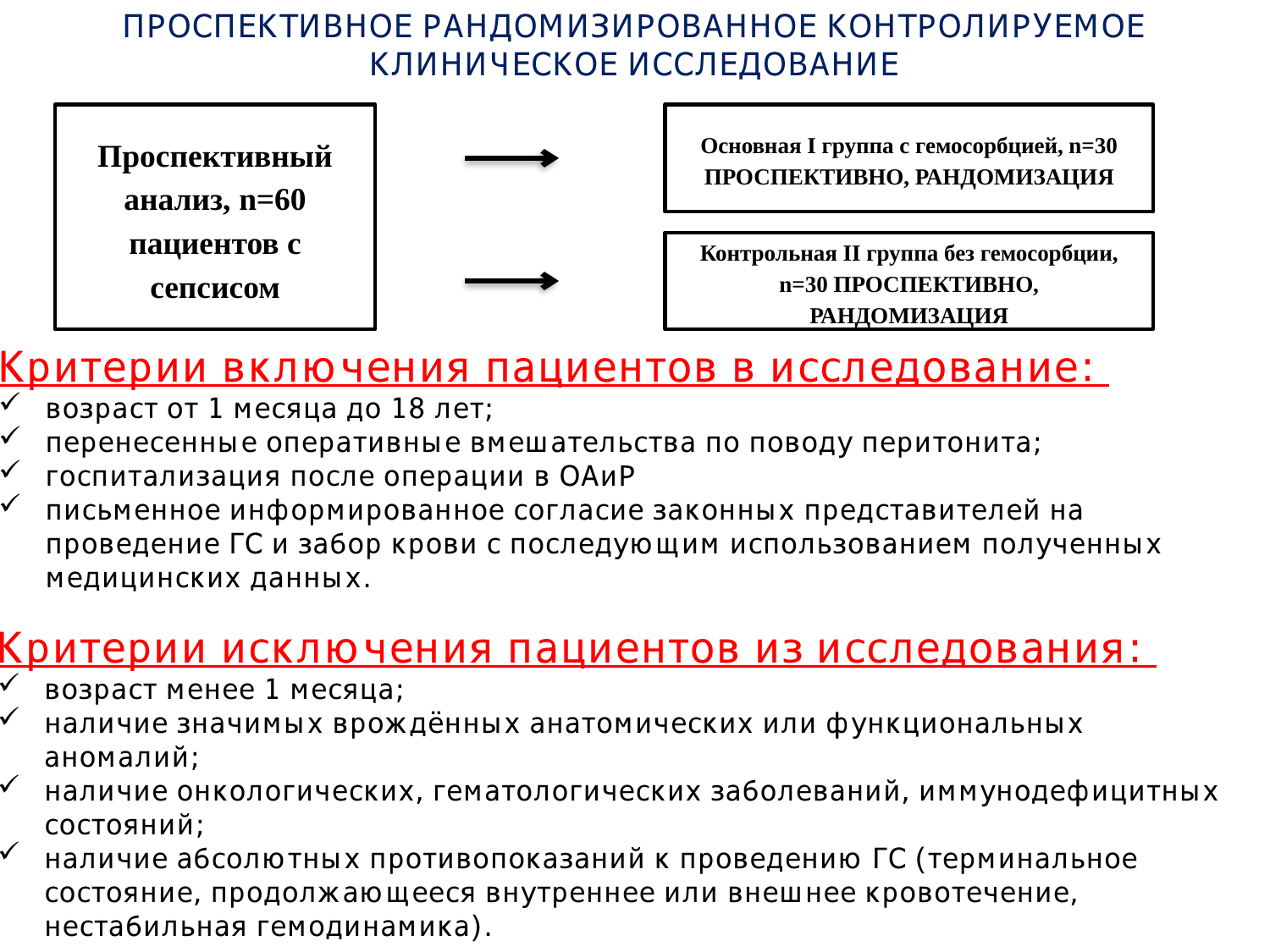

ПРОСПЕКТИВНОЕ РАНДОМИЗИРОВАННОЕ КОНТРОЛИРУЕМОЕ КЛИНИЧЕСКОЕ ИССЛЕДОВАНИЕ
Проспективный анализ, n=60 пациентов с сепсисом
Основная I группа с гемосорбцией, n=30 ПРОСПЕКТИВНО, РАНДОМИЗАЦИЯ
Контрольная II группа без гемосорбции, n=30 ПРОСПЕКТИВНО, РАНДОМИЗАЦИЯ
Критерии включения пациентов в исследование:
возраст от 1 месяца до 18 лет;
перенесенные оперативные вмешательства по поводу перитонита;
госпитализация после операции в ОАиР
письменное информированное согласие законных представителей на проведение ГС и забор крови с последующим использованием полученных медицинских данных.
Критерии исключения пациентов из исследования:
возраст менее 1 месяца;
наличие значимых врождённых анатомических или функциональных аномалий;
наличие онкологических, гематологических заболеваний, иммунодефицитных состояний;
наличие абсолютных противопоказаний к проведению ГС (терминальное состояние, продолжающееся внутреннее или внешнее кровотечение, нестабильная гемодинамика).